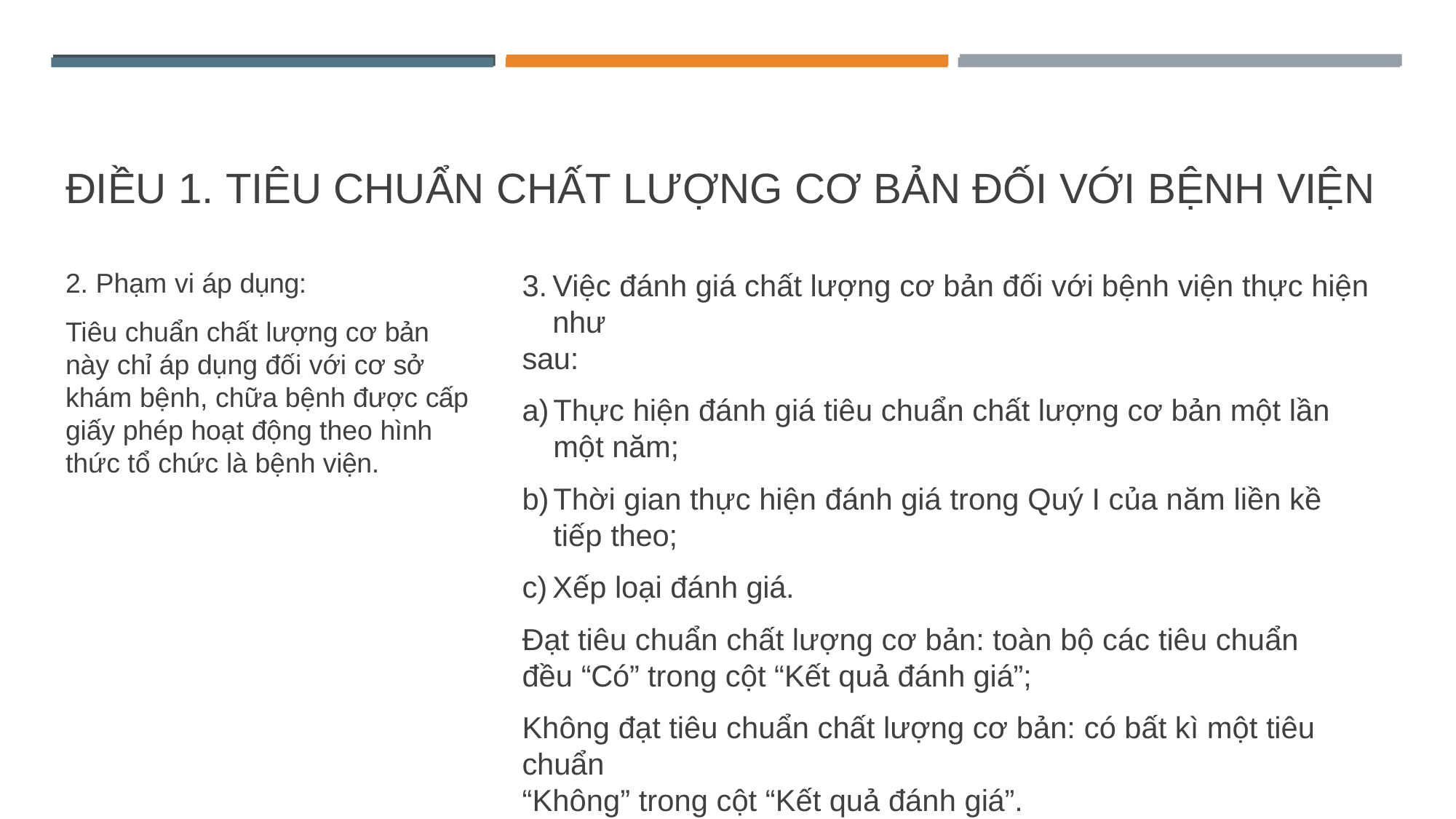

# ĐIỀU 1. TIÊU CHUẨN CHẤT LƯỢNG CƠ BẢN ĐỐI VỚI BỆNH VIỆN
2. Phạm vi áp dụng:
Tiêu chuẩn chất lượng cơ bản này chỉ áp dụng đối với cơ sở khám bệnh, chữa bệnh được cấp giấy phép hoạt động theo hình thức tổ chức là bệnh viện.
Việc đánh giá chất lượng cơ bản đối với bệnh viện thực hiện như
sau:
Thực hiện đánh giá tiêu chuẩn chất lượng cơ bản một lần một năm;
Thời gian thực hiện đánh giá trong Quý I của năm liền kề tiếp theo;
Xếp loại đánh giá.
Đạt tiêu chuẩn chất lượng cơ bản: toàn bộ các tiêu chuẩn đều “Có” trong cột “Kết quả đánh giá”;
Không đạt tiêu chuẩn chất lượng cơ bản: có bất kì một tiêu chuẩn
“Không” trong cột “Kết quả đánh giá”.